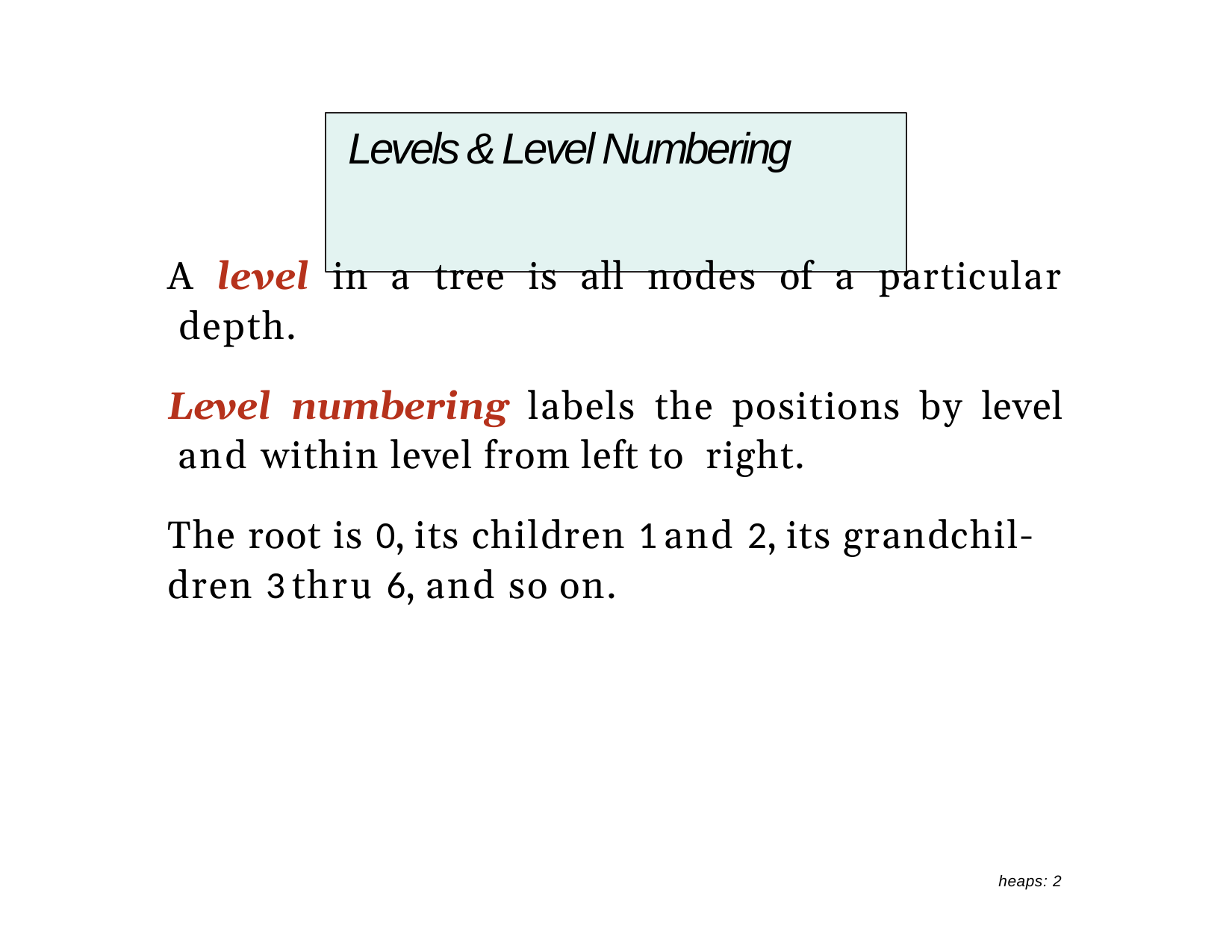

# Levels & Level Numbering
A	level	in	a	tree	is	all	nodes	of	a	particular  depth.
Level	numbering	labels	the	positions	by	level  and within level from left to right.
The root is 0, its children 1 and 2, its grandchil-  dren 3 thru 6, and so on.
heaps: 2